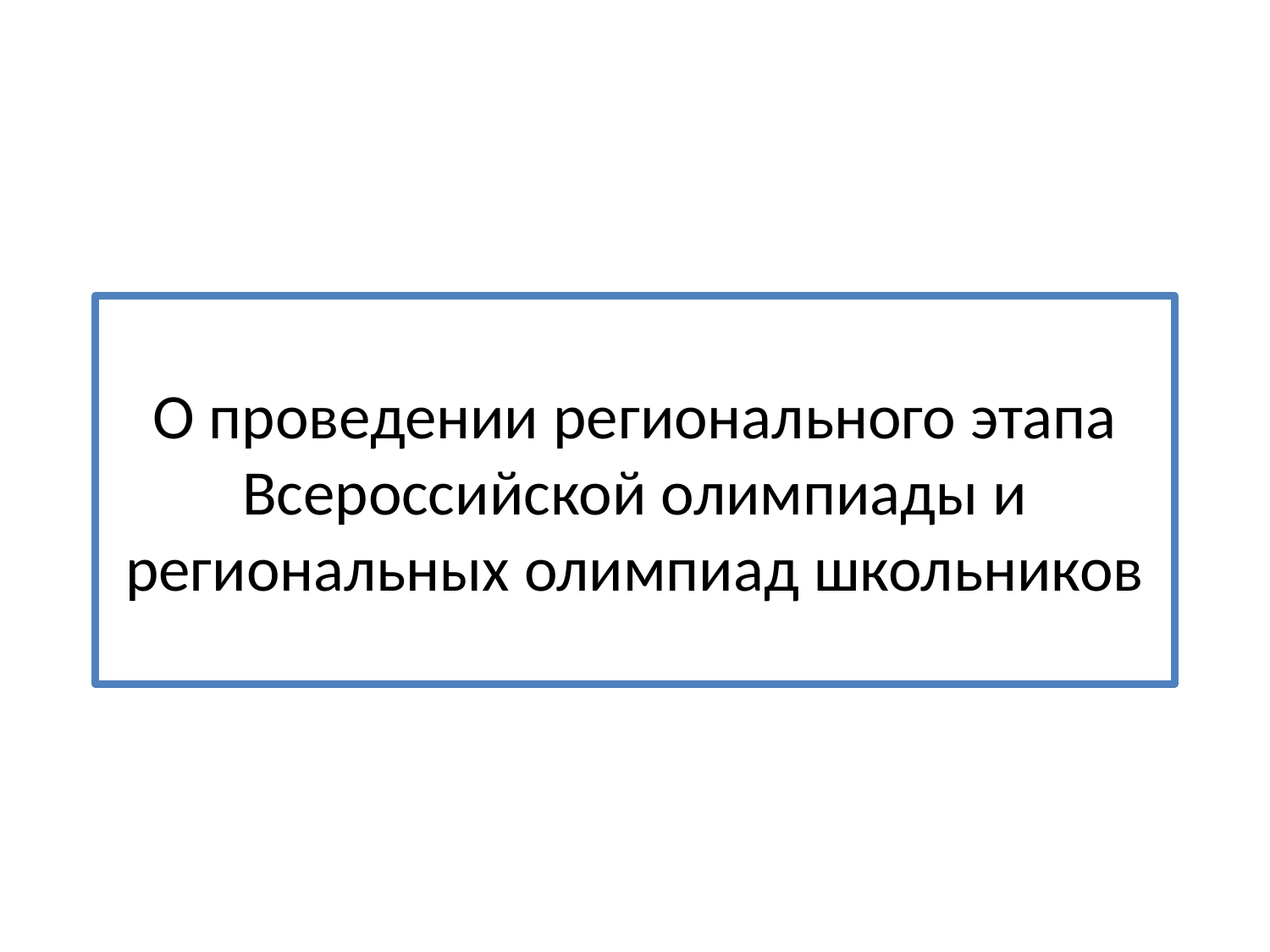

# О проведении регионального этапа Всероссийской олимпиады и региональных олимпиад школьников